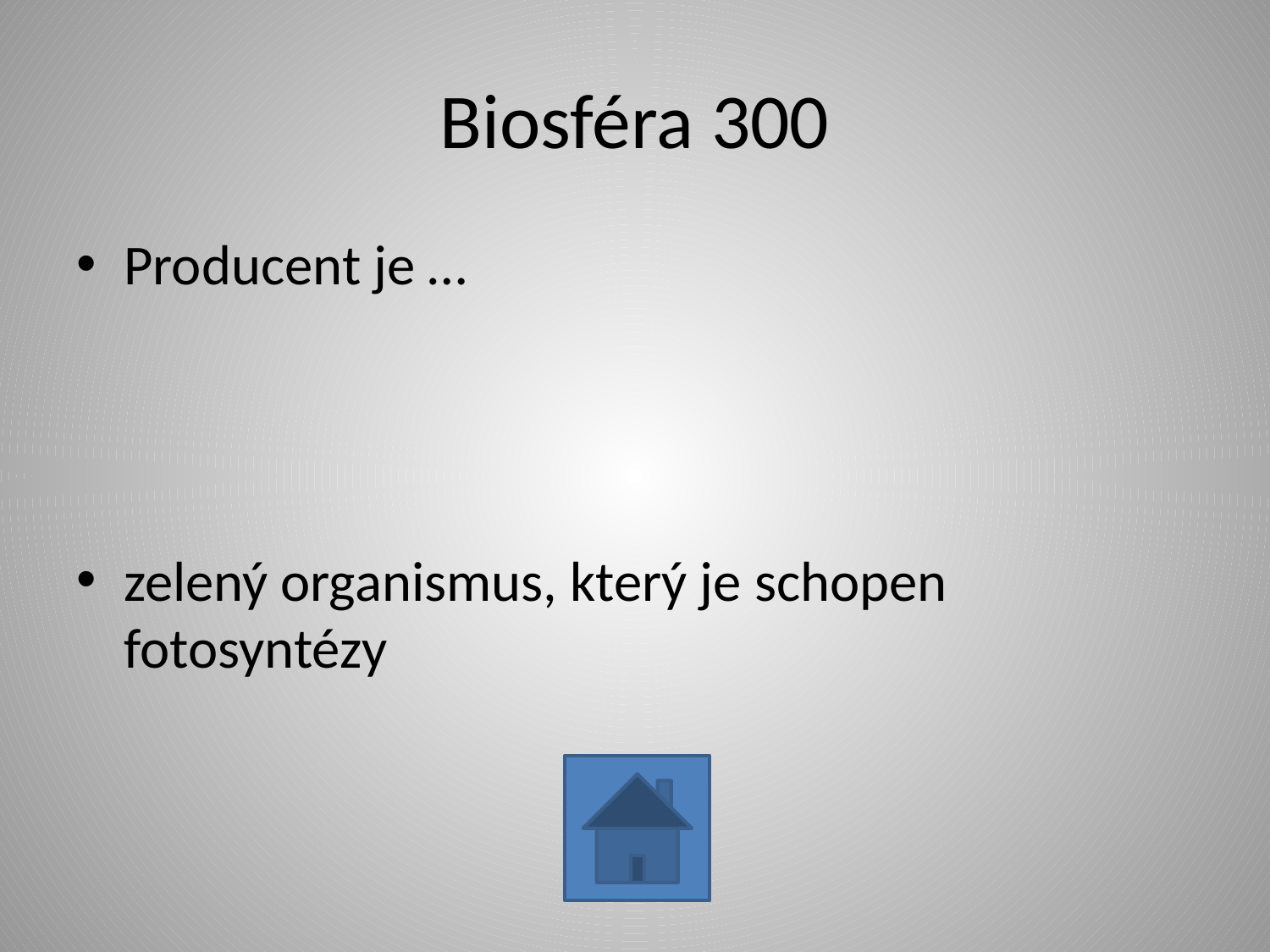

# Biosféra 300
Producent je …

zelený organismus, který je schopen fotosyntézy